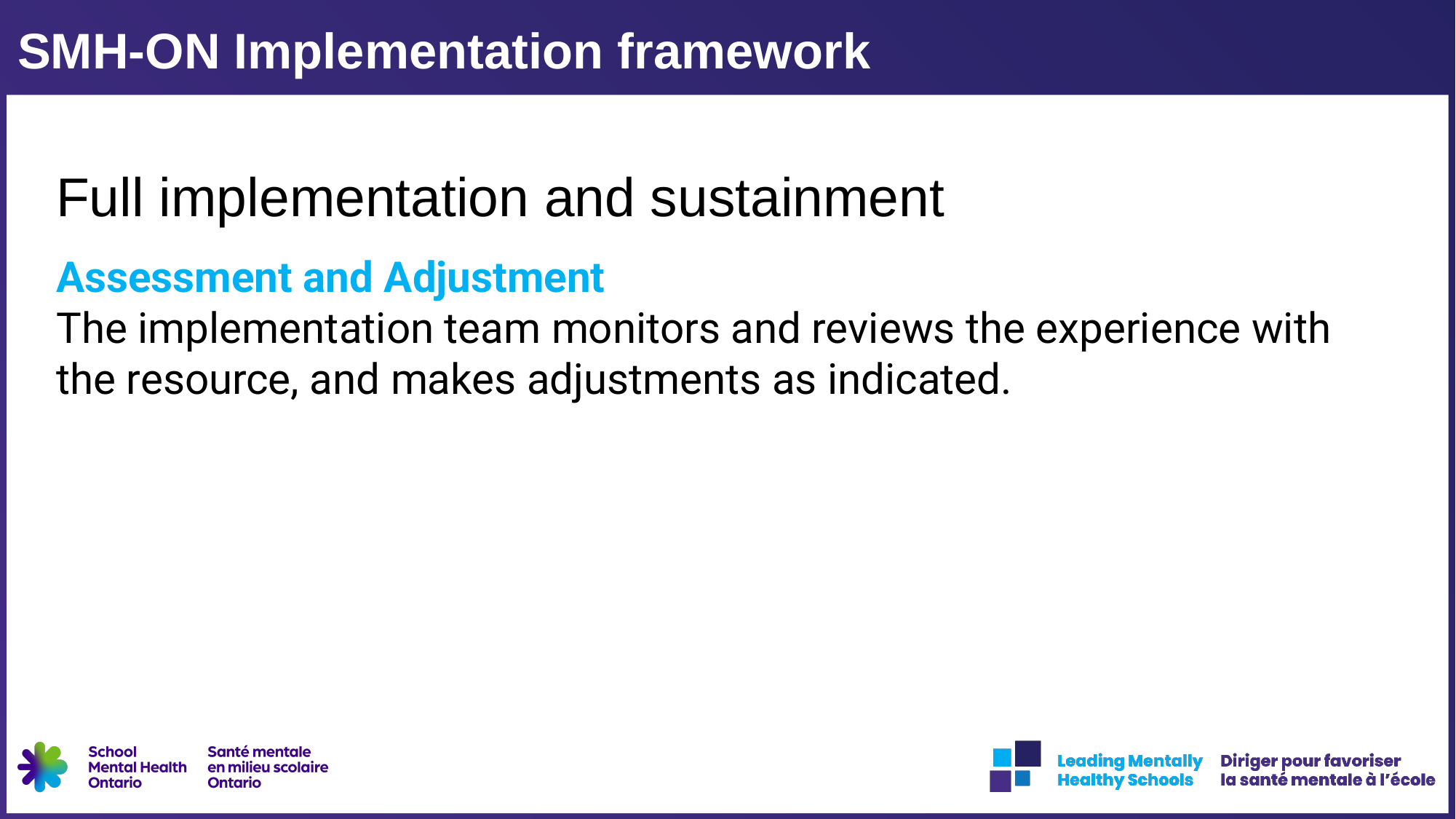

SMH-ON Implementation framework - 3
SMH-ON Implementation framework
Full implementation and sustainment
Assessment and Adjustment
The implementation team monitors and reviews the experience with the resource, and makes adjustments as indicated.